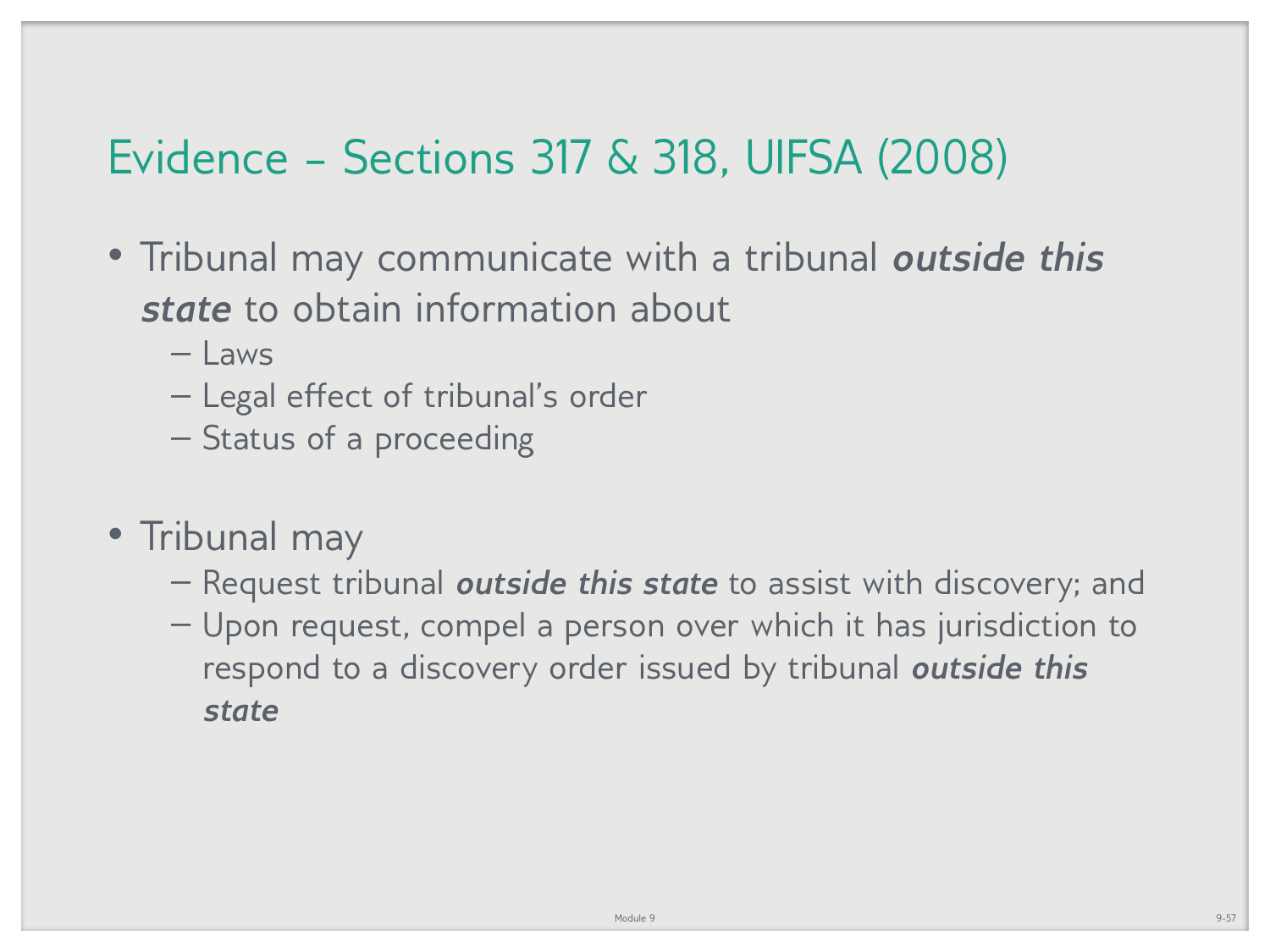

# Evidence – Sections 317 & 318, UIFSA (2008)
Tribunal may communicate with a tribunal outside this state to obtain information about
Laws
Legal effect of tribunal’s order
Status of a proceeding

Tribunal may
Request tribunal outside this state to assist with discovery; and
Upon request, compel a person over which it has jurisdiction to respond to a discovery order issued by tribunal outside this state

Module 9
9-57